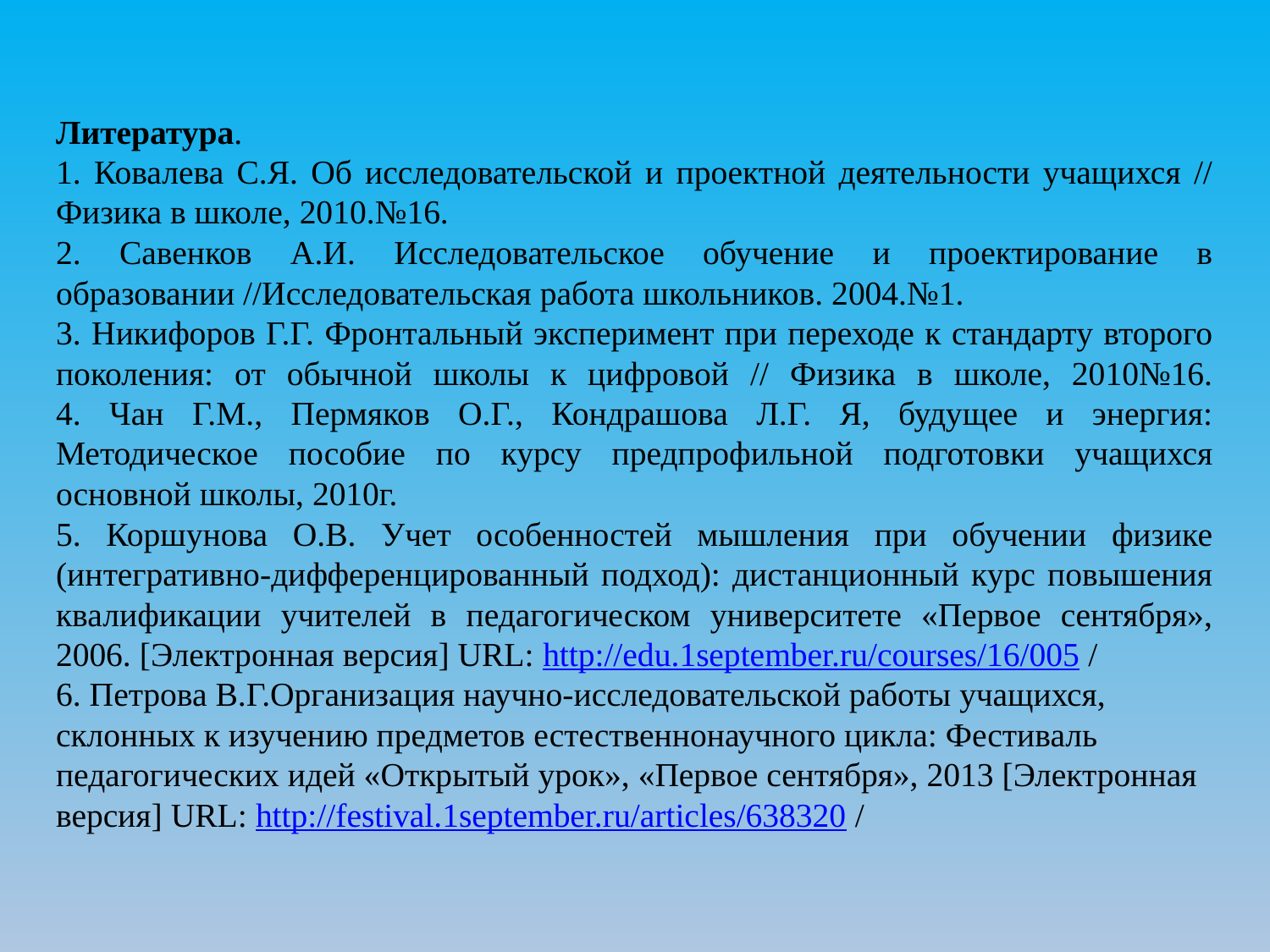

Литература.
1. Ковалева С.Я. Об исследовательской и проектной деятельности учащихся // Физика в школе, 2010.№16.
2. Савенков А.И. Исследовательское обучение и проектирование в образовании //Исследовательская работа школьников. 2004.№1.
3. Никифоров Г.Г. Фронтальный эксперимент при переходе к стандарту второго поколения: от обычной школы к цифровой // Физика в школе, 2010№16.
4. Чан Г.М., Пермяков О.Г., Кондрашова Л.Г. Я, будущее и энергия: Методическое пособие по курсу предпрофильной подготовки учащихся основной школы, 2010г.
5. Коршунова О.В. Учет особенностей мышления при обучении физике (интегративно-дифференцированный подход): дистанционный курс повышения квалификации учителей в педагогическом университете «Первое сентября», 2006. [Электронная версия] URL: http://edu.1september.ru/courses/16/005 /
6. Петрова В.Г.Организация научно-исследовательской работы учащихся, склонных к изучению предметов естественнонаучного цикла: Фестиваль педагогических идей «Открытый урок», «Первое сентября», 2013 [Электронная версия] URL: http://festival.1september.ru/articles/638320 /